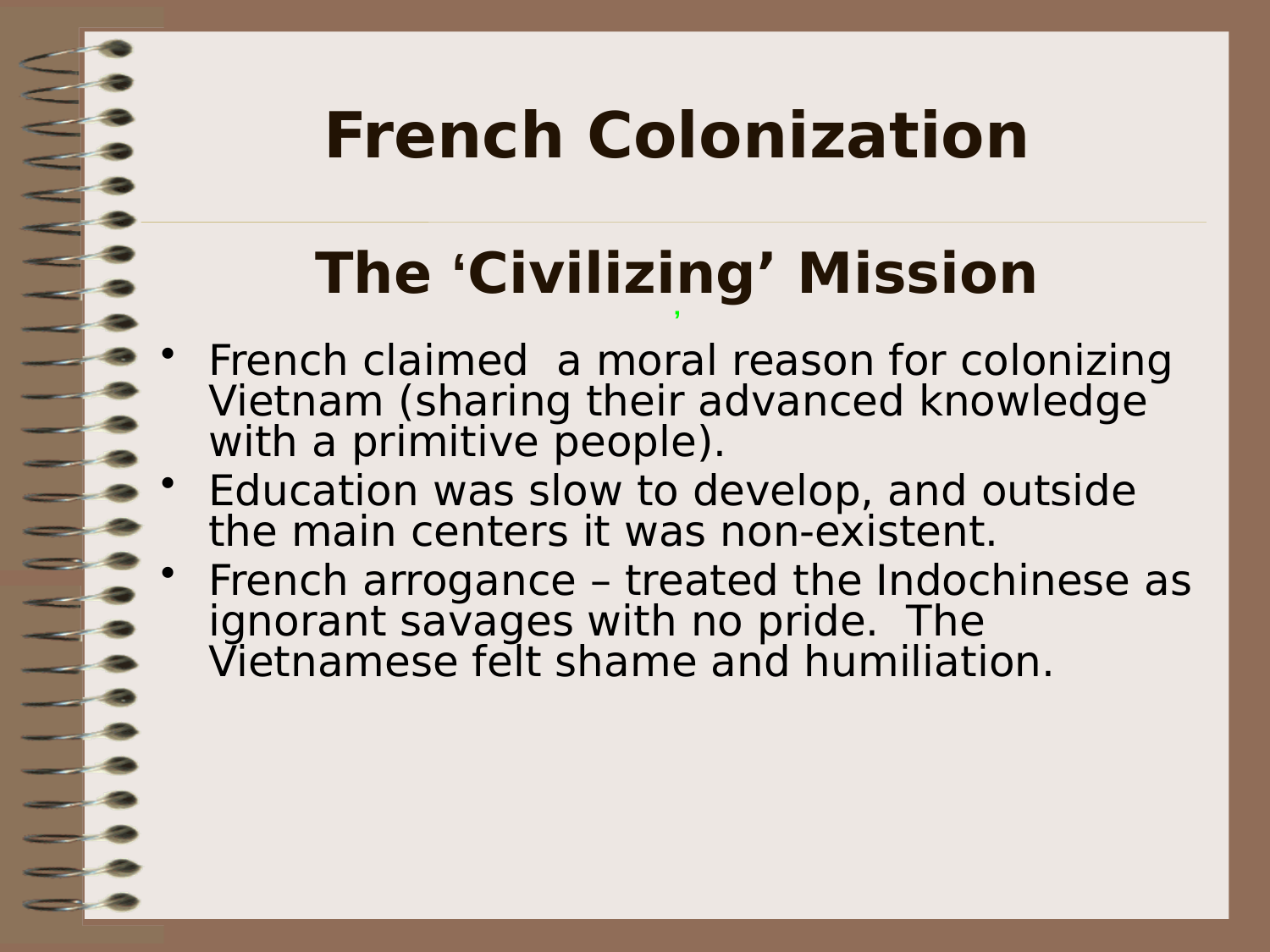

# French Colonization
The ‘Civilizing’ Mission
’
French claimed  a moral reason for colonizing Vietnam (sharing their advanced knowledge with a primitive people).
Education was slow to develop, and outside the main centers it was non-existent.
French arrogance – treated the Indochinese as ignorant savages with no pride.  The Vietnamese felt shame and humiliation.